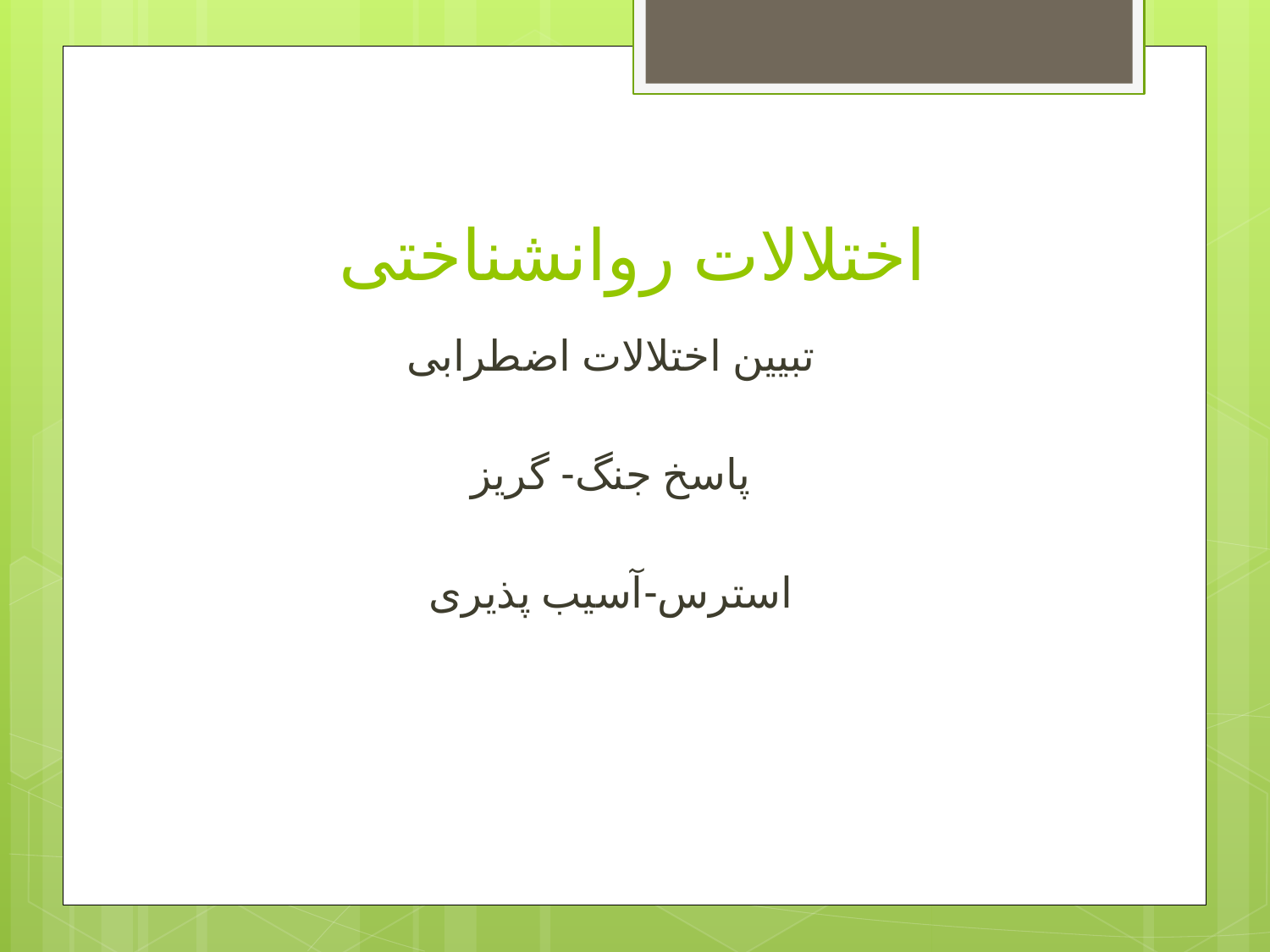

# اختلالات روانشناختی
تبیین اختلالات اضطرابی

پاسخ جنگ- گریز

استرس-آسیب پذیری